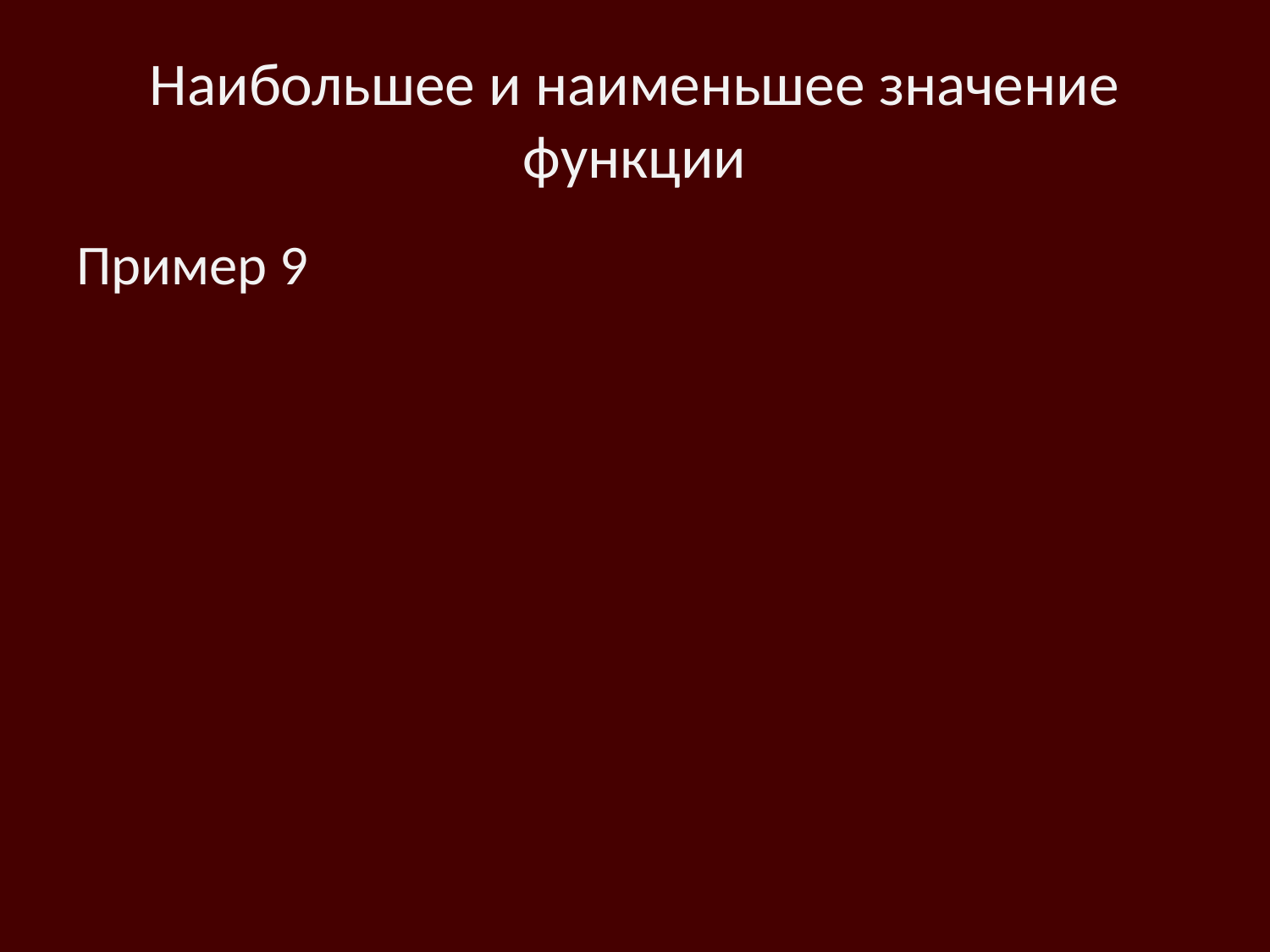

# Наибольшее и наименьшее значение функции
Пример 9